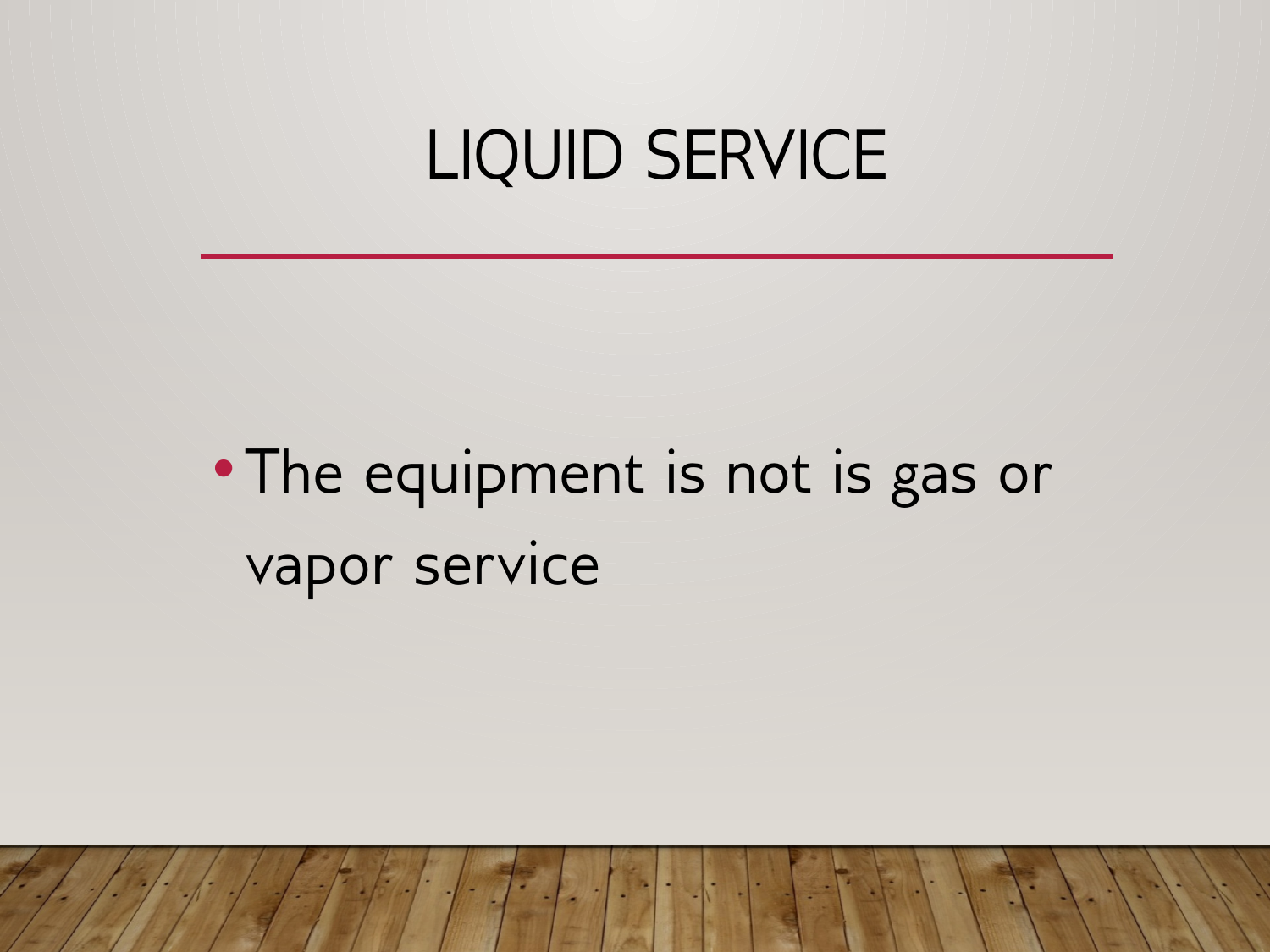

# Liquid service

The equipment is not is gas or vapor service